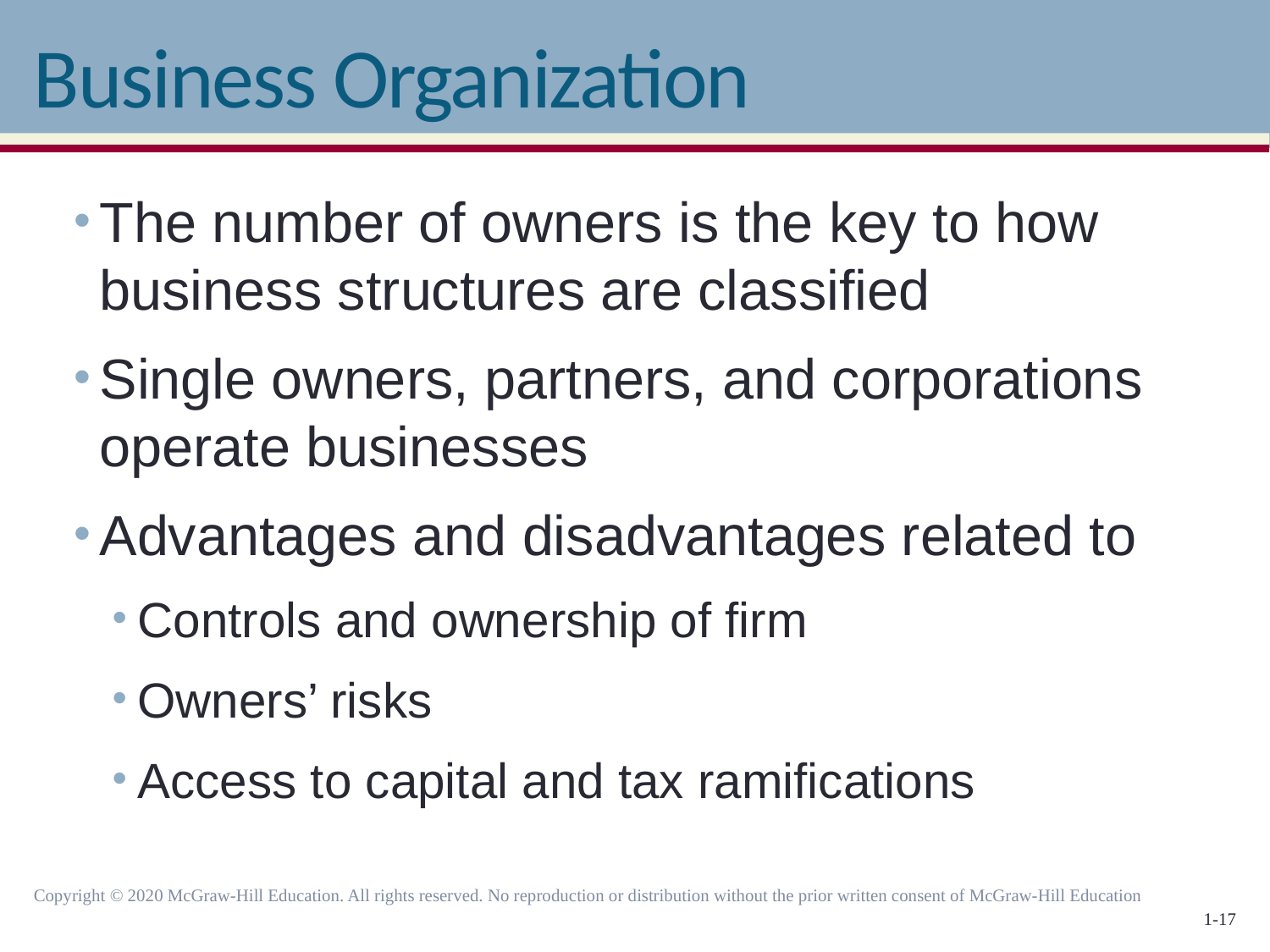

# Business Organization
The number of owners is the key to how business structures are classified
Single owners, partners, and corporations operate businesses
Advantages and disadvantages related to
Controls and ownership of firm
Owners’ risks
Access to capital and tax ramifications
Copyright © 2020 McGraw-Hill Education. All rights reserved. No reproduction or distribution without the prior written consent of McGraw-Hill Education